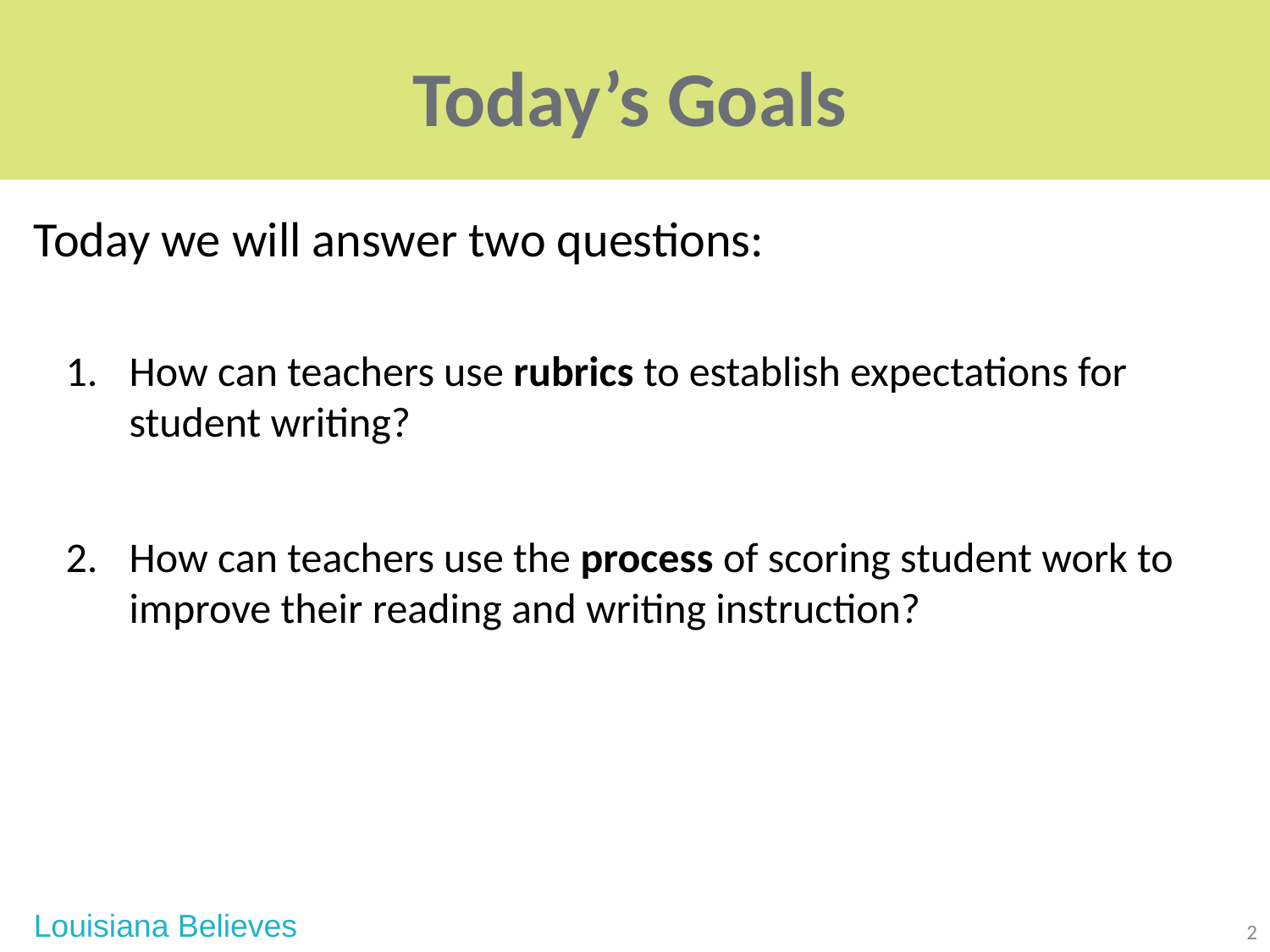

# Today’s Goals
Today we will answer two questions:

How can teachers use rubrics to establish expectations for student writing?

How can teachers use the process of scoring student work to improve their reading and writing instruction?

Louisiana Believes
2